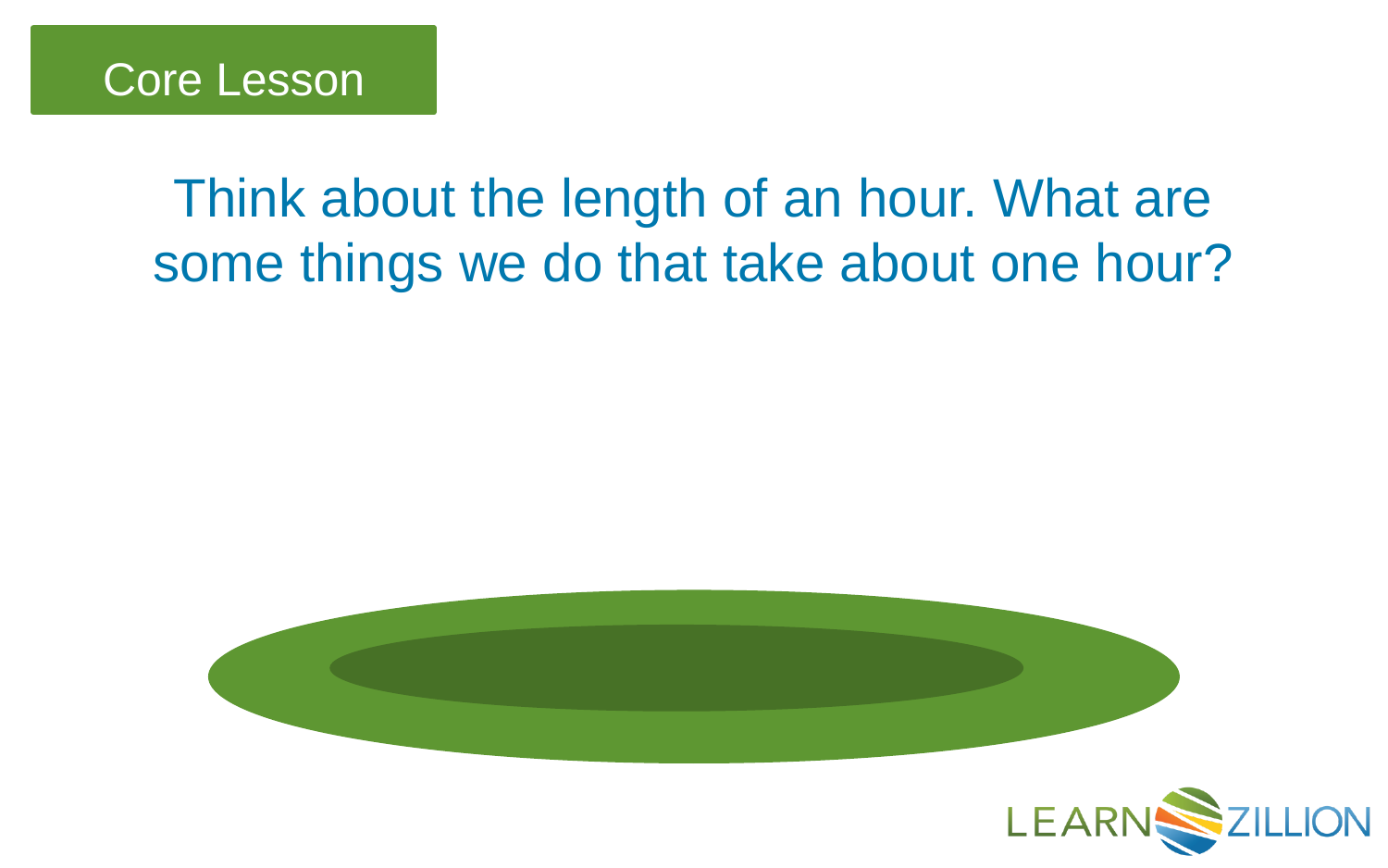

Think about the length of an hour. What are some things we do that take about one hour?